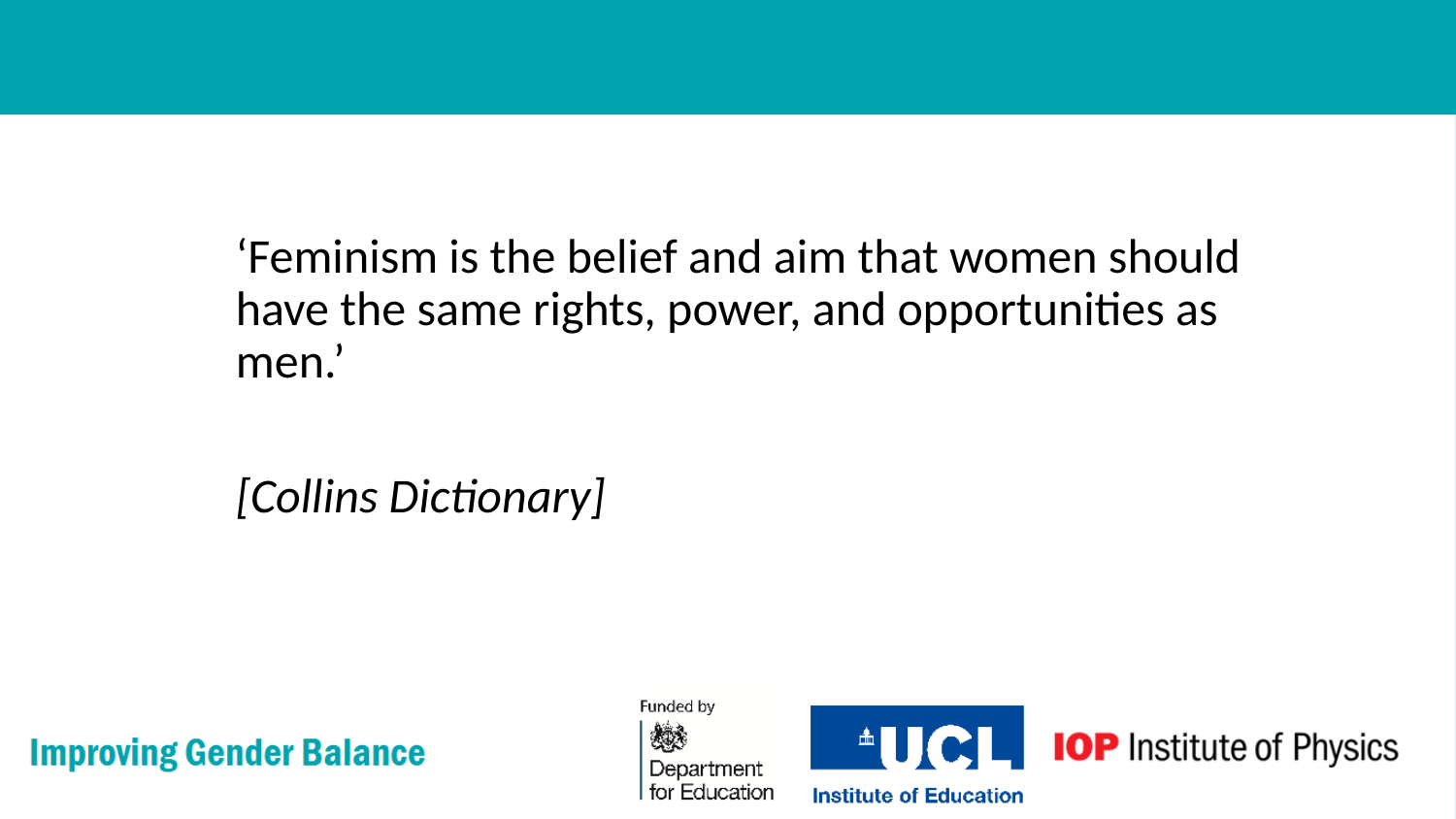

#
‘Feminism is the belief and aim that women should have the same rights, power, and opportunities as men.’

[Collins Dictionary]